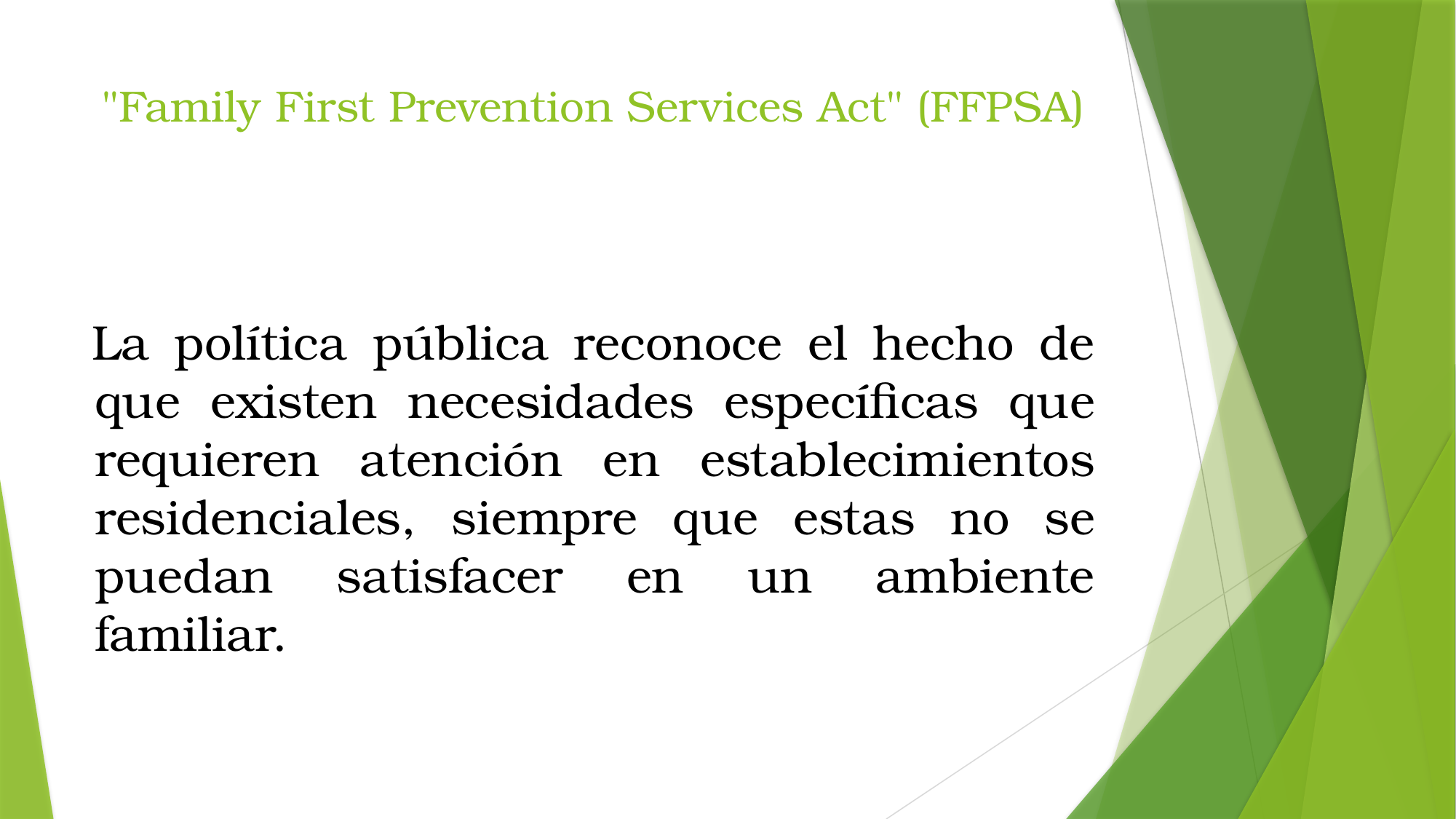

# "Family First Prevention Services Act" (FFPSA)

La política pública reconoce el hecho de que existen necesidades específicas que requieren atención en establecimientos residenciales, siempre que estas no se puedan satisfacer en un ambiente familiar.